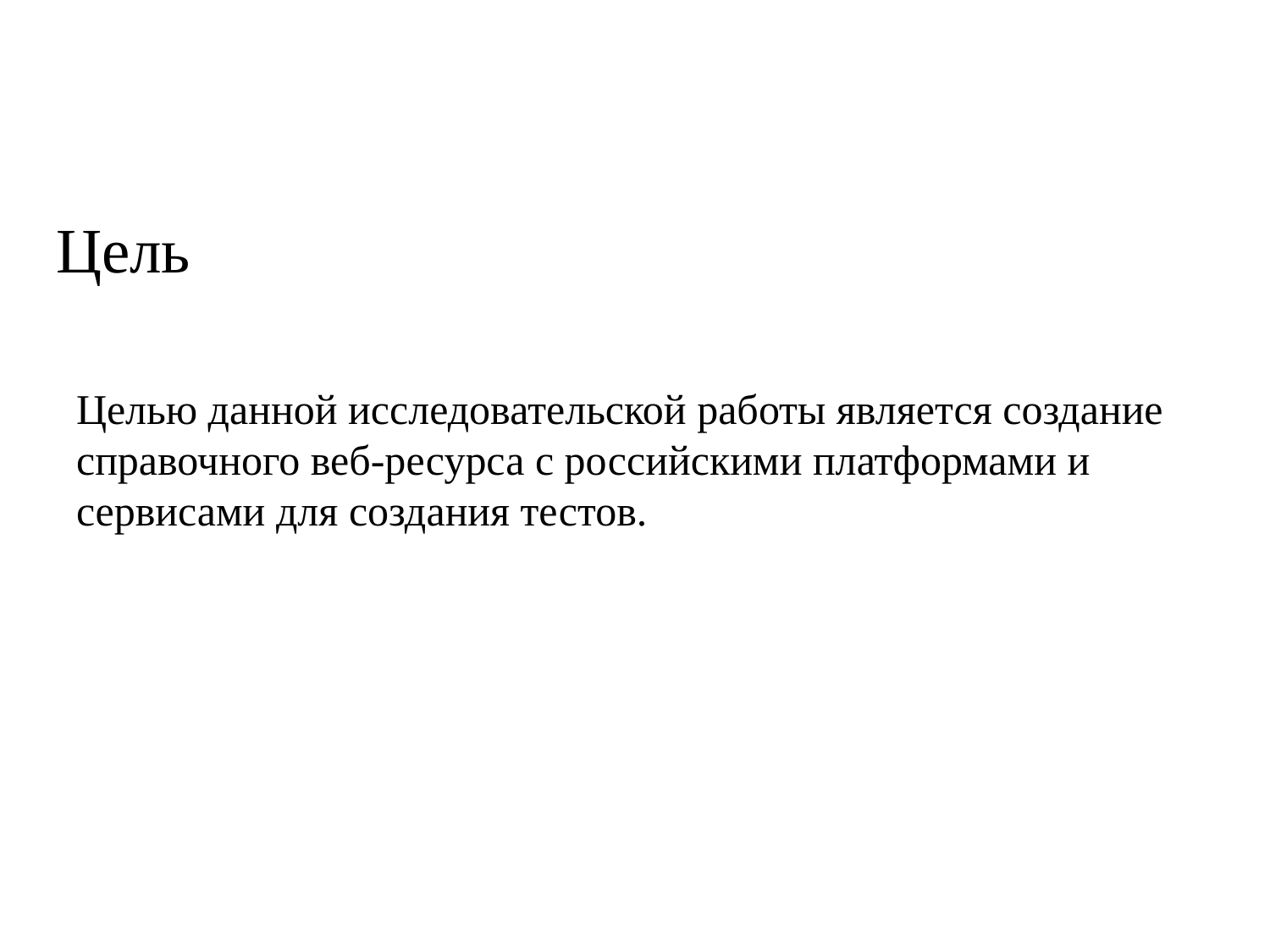

Цель
Целью данной исследовательской работы является создание справочного веб-ресурса с российскими платформами и сервисами для создания тестов.